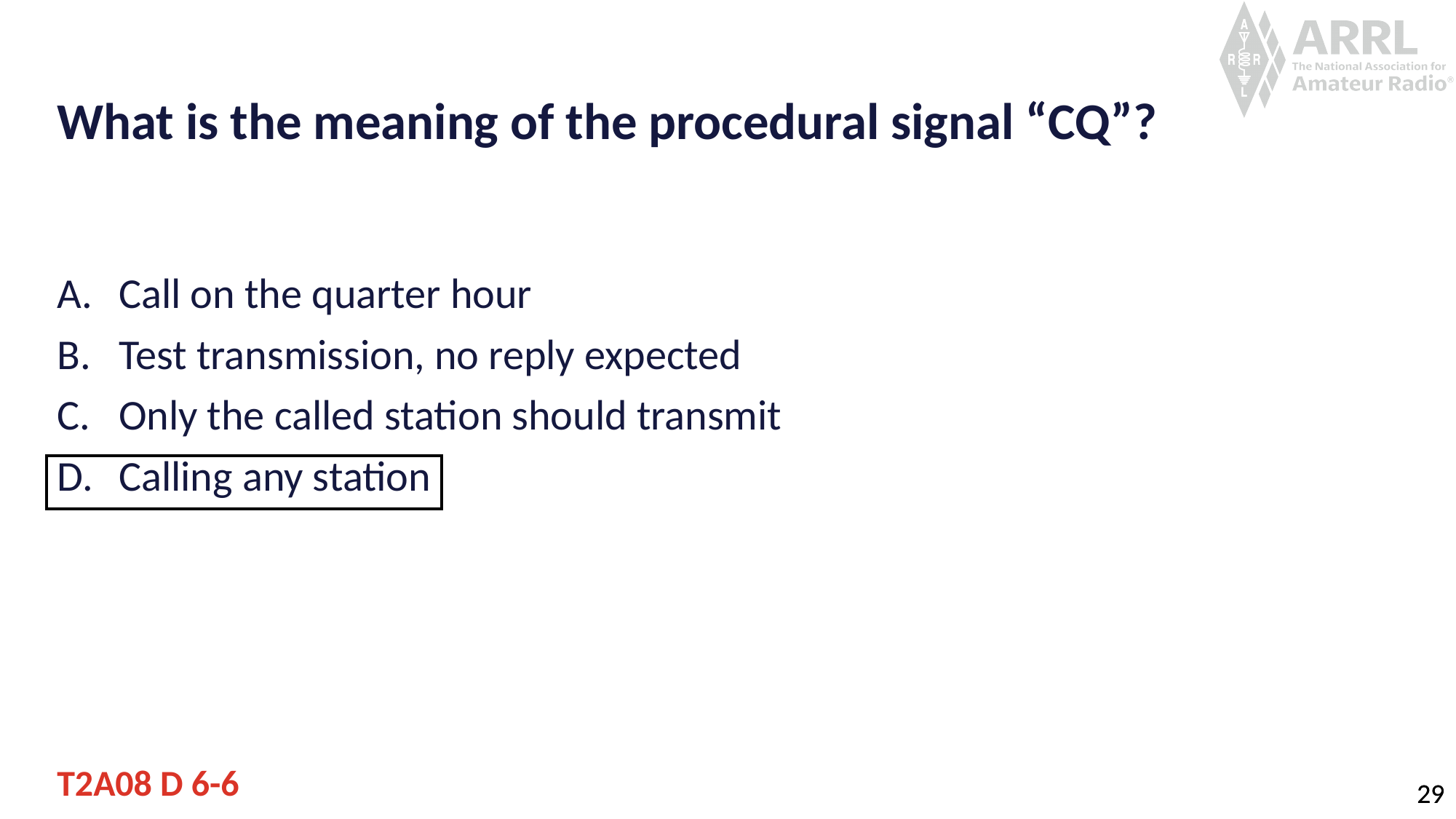

# What is the meaning of the procedural signal “CQ”?
Call on the quarter hour
Test transmission, no reply expected
Only the called station should transmit
Calling any station

T2A08 D 6-6